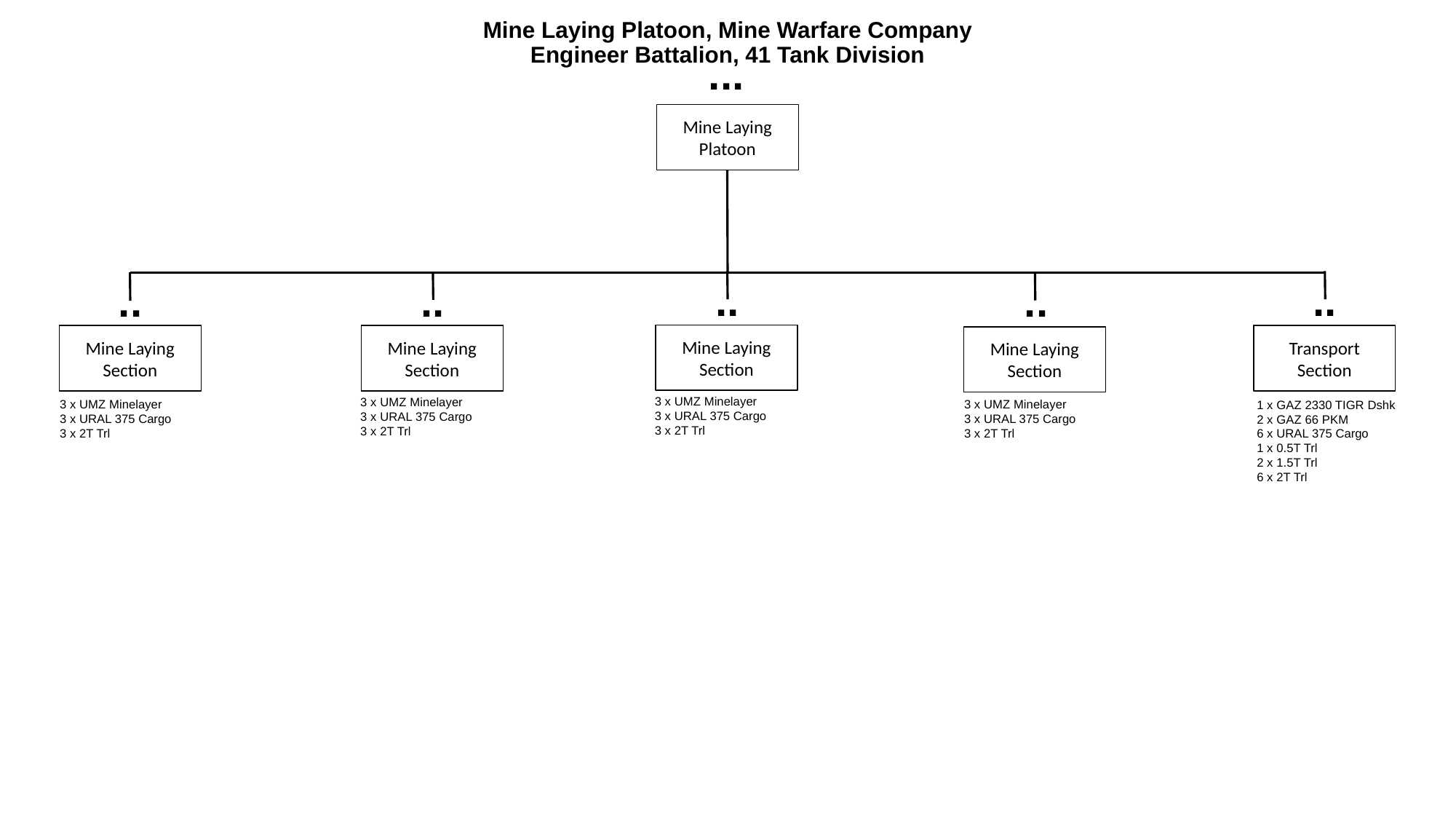

# Mine Laying Platoon, Mine Warfare Company Engineer Battalion, 41 Tank Division
...
Mine Laying
Platoon
..
..
..
..
..
Mine Laying
Section
Mine Laying
Section
Mine Laying
Section
Transport
Section
Mine Laying
Section
3 x UMZ Minelayer
3 x URAL 375 Cargo
3 x 2T Trl
3 x UMZ Minelayer
3 x URAL 375 Cargo
3 x 2T Trl
3 x UMZ Minelayer
3 x URAL 375 Cargo
3 x 2T Trl
3 x UMZ Minelayer
3 x URAL 375 Cargo
3 x 2T Trl
1 x GAZ 2330 TIGR Dshk
2 x GAZ 66 PKM
6 x URAL 375 Cargo
1 x 0.5T Trl
2 x 1.5T Trl
6 x 2T Trl